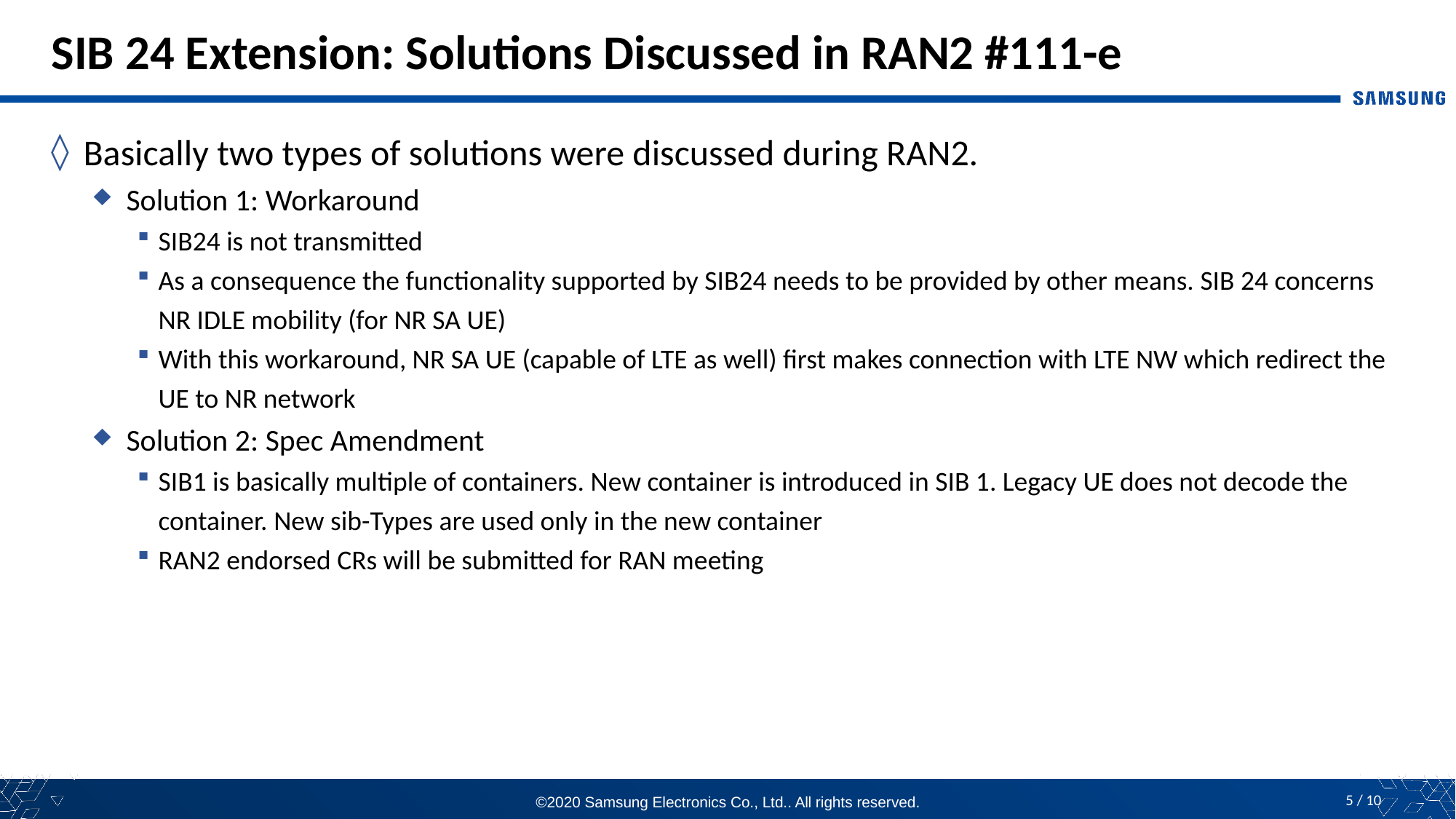

# SIB 24 Extension: Solutions Discussed in RAN2 #111-e
Basically two types of solutions were discussed during RAN2.
Solution 1: Workaround
SIB24 is not transmitted
As a consequence the functionality supported by SIB24 needs to be provided by other means. SIB 24 concerns  NR IDLE mobility (for NR SA UE)
With this workaround, NR SA UE (capable of LTE as well) first makes connection with LTE NW which redirect the UE to NR network
Solution 2: Spec Amendment
SIB1 is basically multiple of containers. New container is introduced in SIB 1. Legacy UE does not decode the container. New sib-Types are used only in the new container
RAN2 endorsed CRs will be submitted for RAN meeting